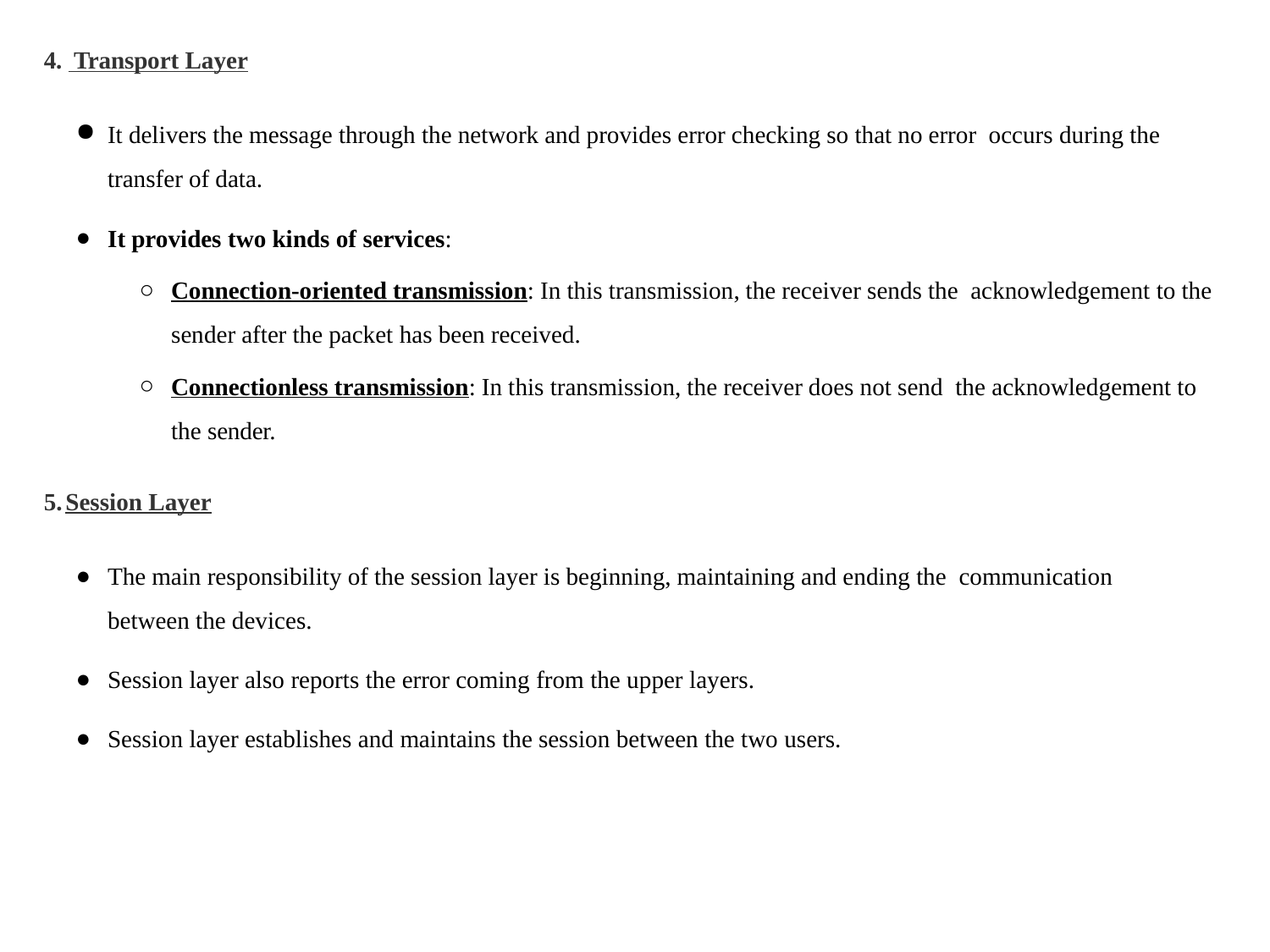

4.  Transport Layer

It delivers the message through the network and provides error checking so that no error  occurs during the transfer of data.

It provides two kinds of services:
Connection-oriented transmission: In this transmission, the receiver sends the  acknowledgement to the sender after the packet has been received.
Connectionless transmission: In this transmission, the receiver does not send  the acknowledgement to the sender.

Session Layer

The main responsibility of the session layer is beginning, maintaining and ending the  communication between the devices.

Session layer also reports the error coming from the upper layers.

Session layer establishes and maintains the session between the two users.